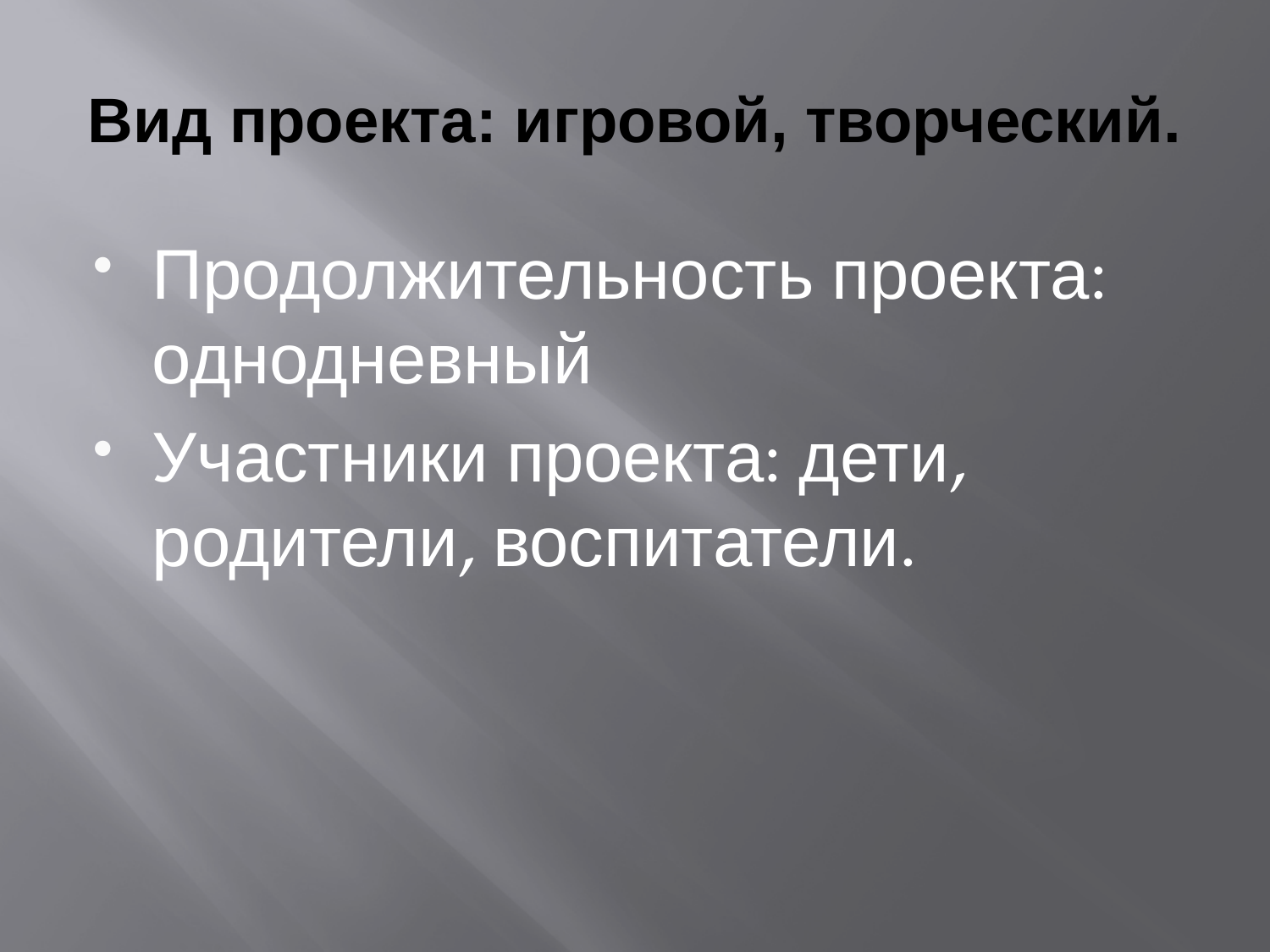

# Вид проекта: игровой, творческий.
Продолжительность проекта: однодневный
Участники проекта: дети, родители, воспитатели.